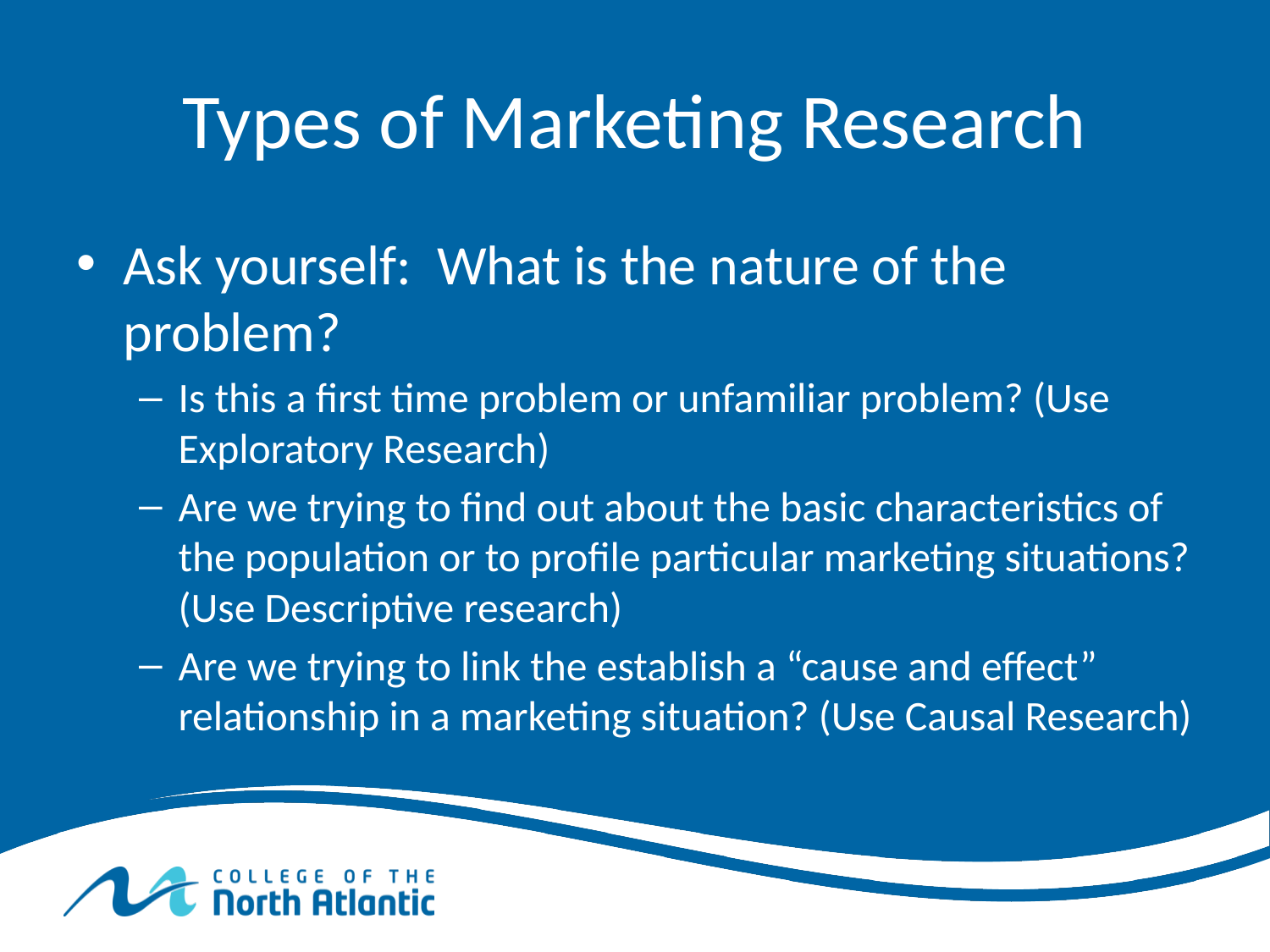

# Types of Marketing Research
Ask yourself:  What is the nature of the problem?
Is this a first time problem or unfamiliar problem? (Use Exploratory Research)
Are we trying to find out about the basic characteristics of the population or to profile particular marketing situations? (Use Descriptive research)
Are we trying to link the establish a “cause and effect” relationship in a marketing situation? (Use Causal Research)